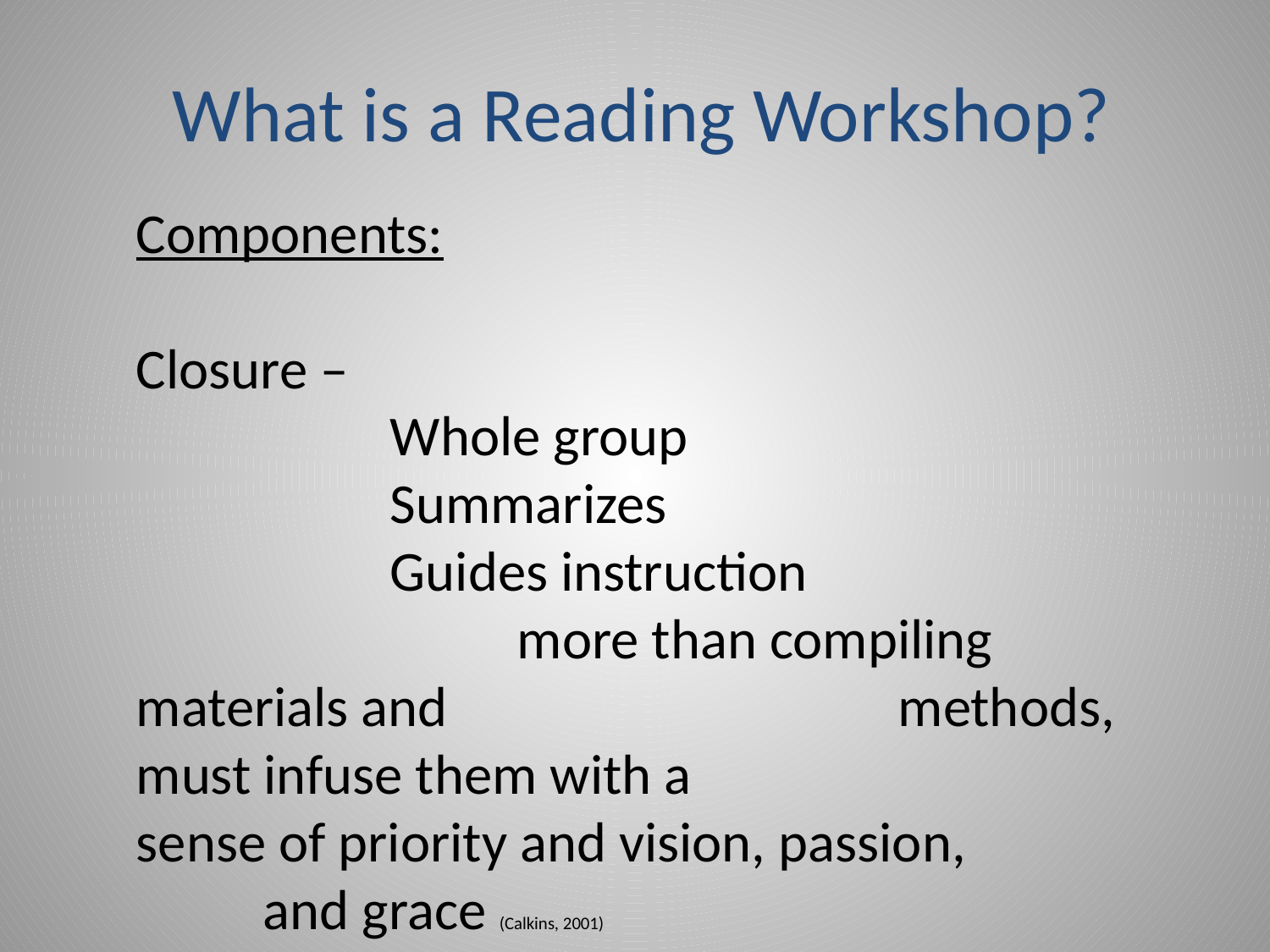

What is a Reading Workshop?
Components:

Closure –
		Whole group
		Summarizes
		Guides instruction
			more than compiling materials and 				methods, must infuse them with a 				sense of priority and vision, passion, 			and grace (Calkins, 2001)